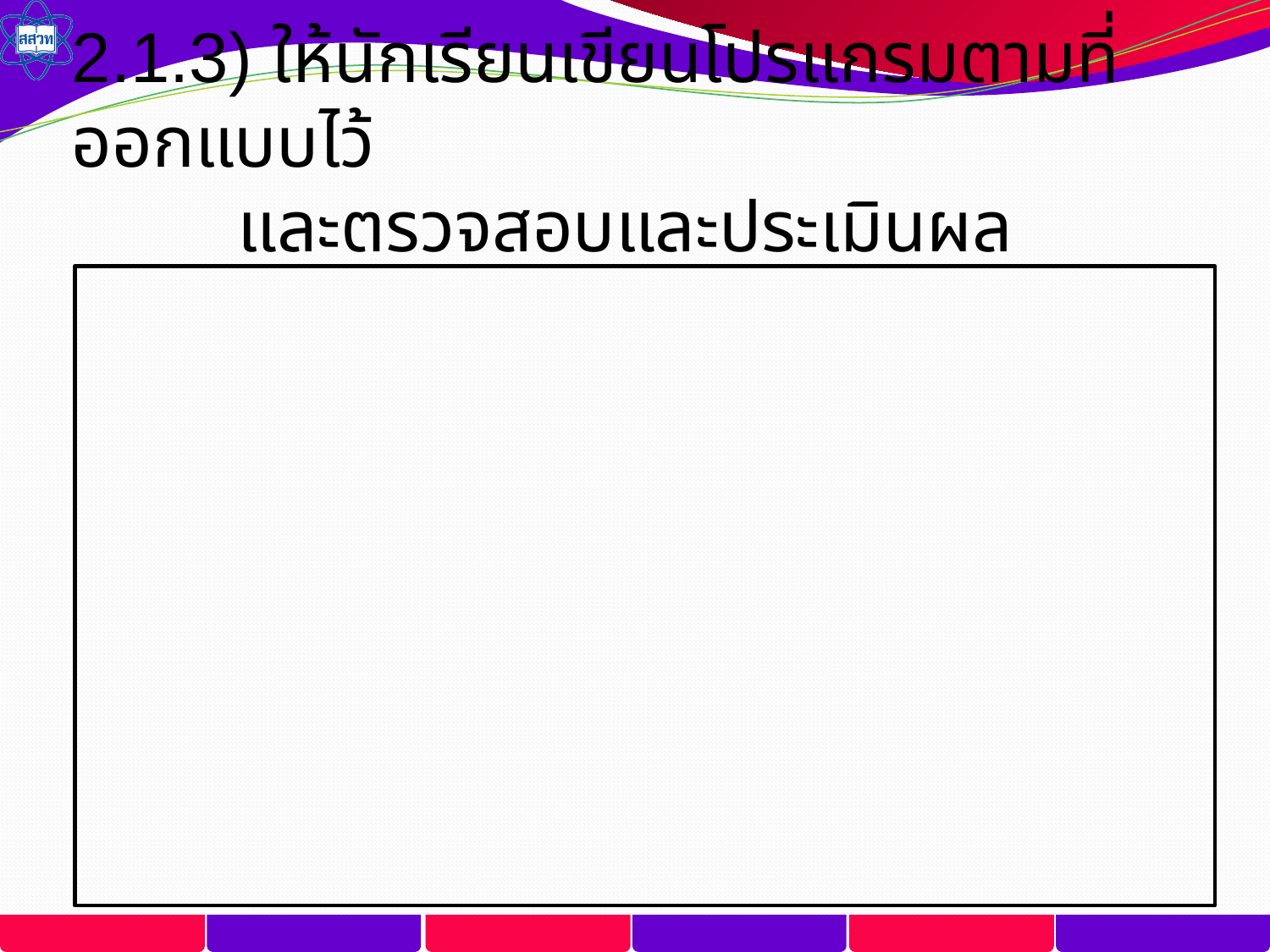

# 2.1.3) ให้นักเรียนเขียนโปรแกรมตามที่ออกแบบไว้ และตรวจสอบและประเมินผล